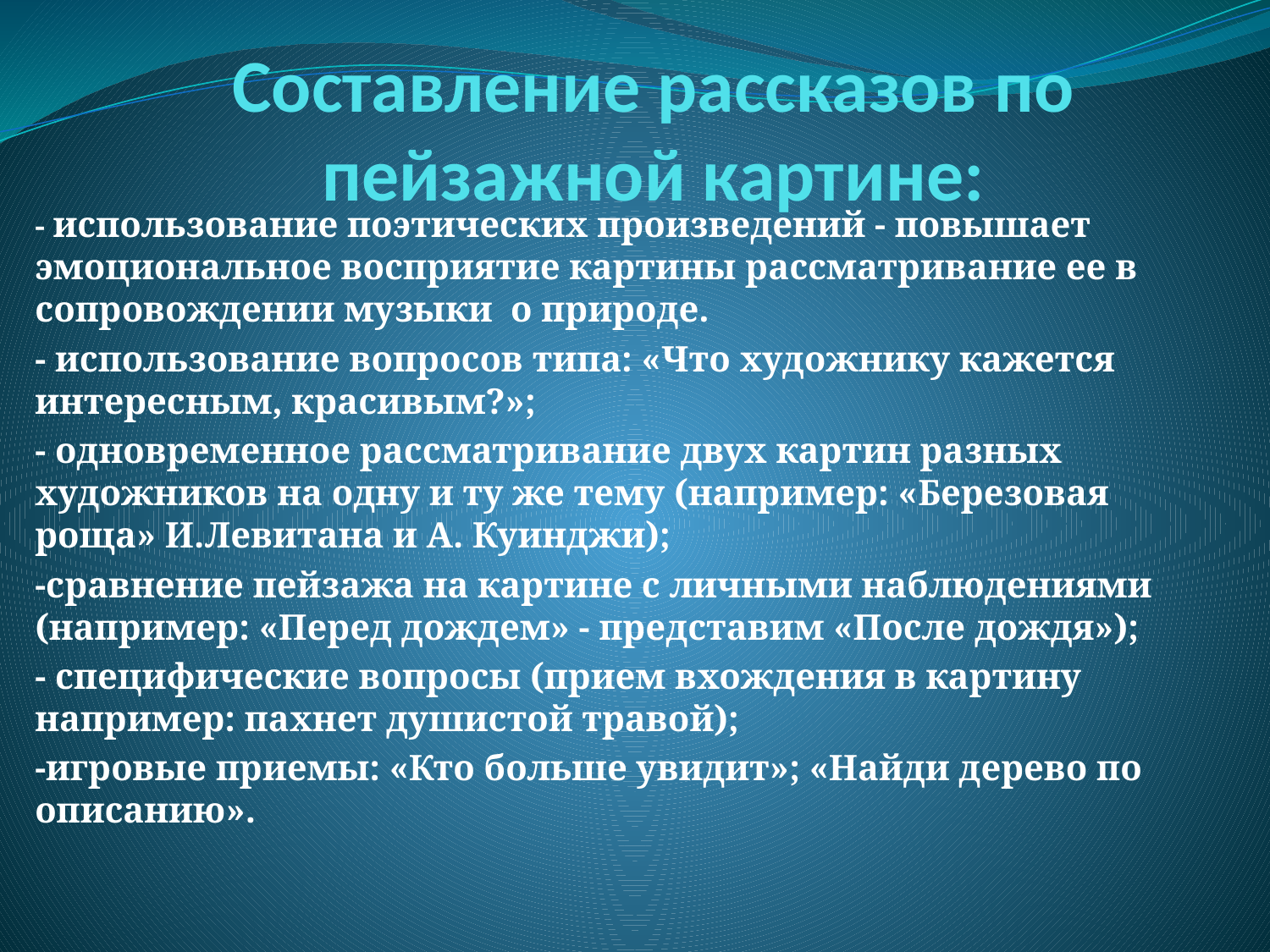

# Составление рассказов по пейзажной картине:
- использование поэтических произведений - повышает эмоциональное восприятие картины рассматривание ее в сопровождении музыки  о природе.
- использование вопросов типа: «Что художнику кажется интересным, красивым?»;
- одновременное рассматривание двух картин разных художников на одну и ту же тему (например: «Березовая роща» И.Левитана и А. Куинджи);
-сравнение пейзажа на картине с личными наблюдениями (например: «Перед дождем» - представим «После дождя»);
- специфические вопросы (прием вхождения в картину  например: пахнет душистой травой);
-игровые приемы: «Кто больше увидит»; «Найди дерево по описанию».